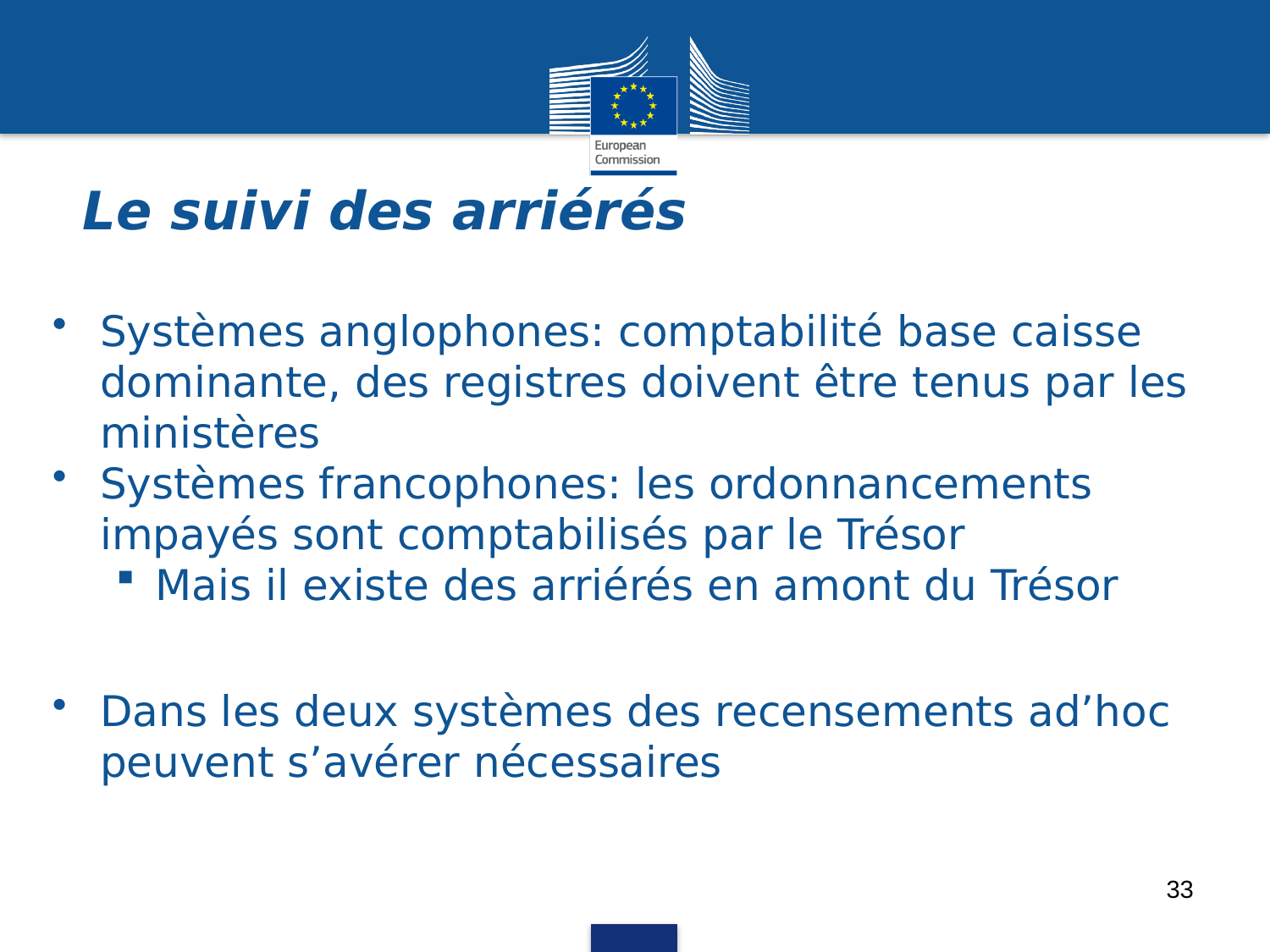

# Le suivi des arriérés
Systèmes anglophones: comptabilité base caisse dominante, des registres doivent être tenus par les ministères
Systèmes francophones: les ordonnancements impayés sont comptabilisés par le Trésor
Mais il existe des arriérés en amont du Trésor

Dans les deux systèmes des recensements ad’hoc peuvent s’avérer nécessaires

33